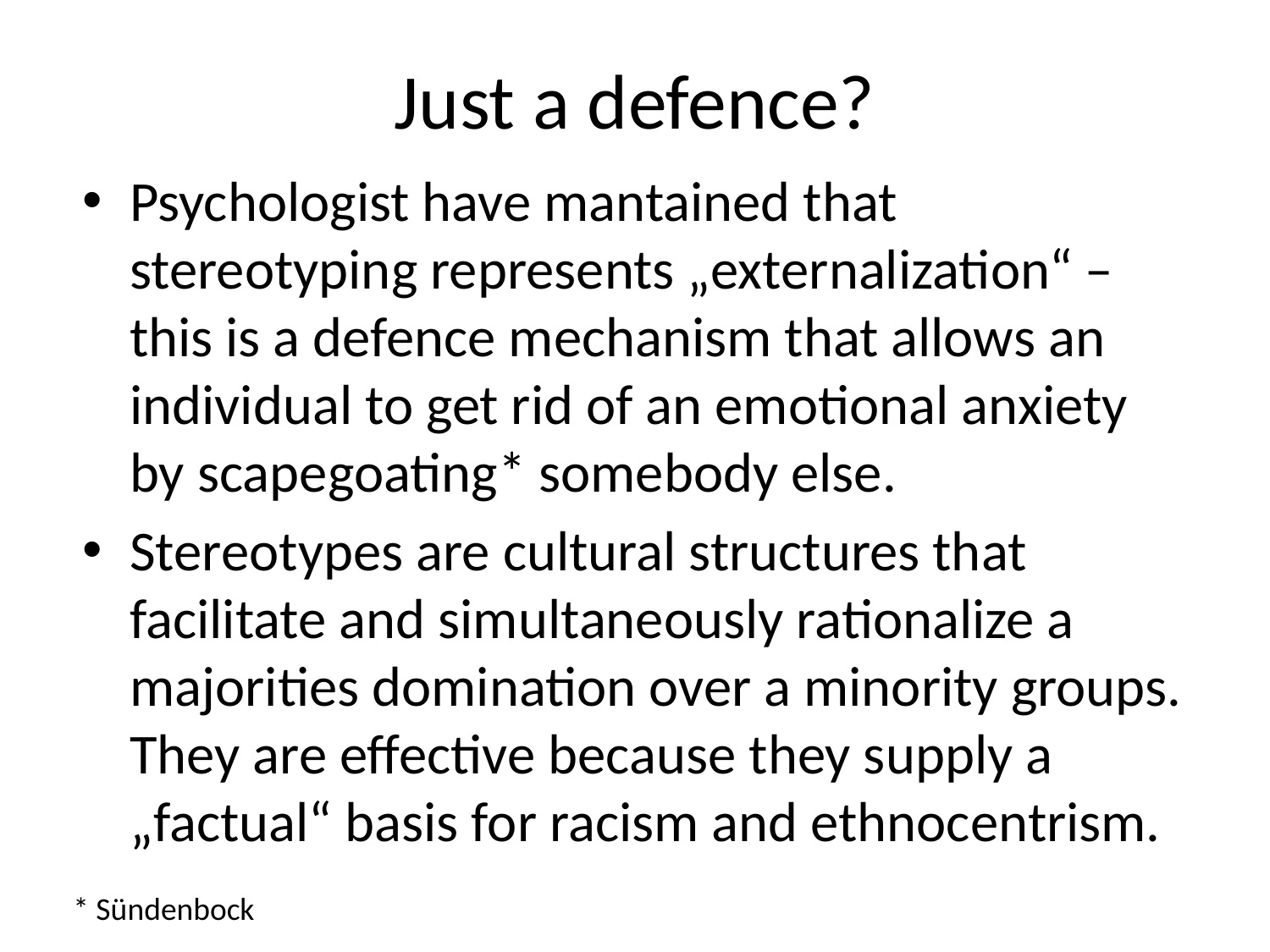

# Just a defence?
Psychologist have mantained that stereotyping represents „externalization“ – this is a defence mechanism that allows an individual to get rid of an emotional anxiety by scapegoating* somebody else.
Stereotypes are cultural structures that facilitate and simultaneously rationalize a majorities domination over a minority groups. They are effective because they supply a „factual“ basis for racism and ethnocentrism.
* Sündenbock